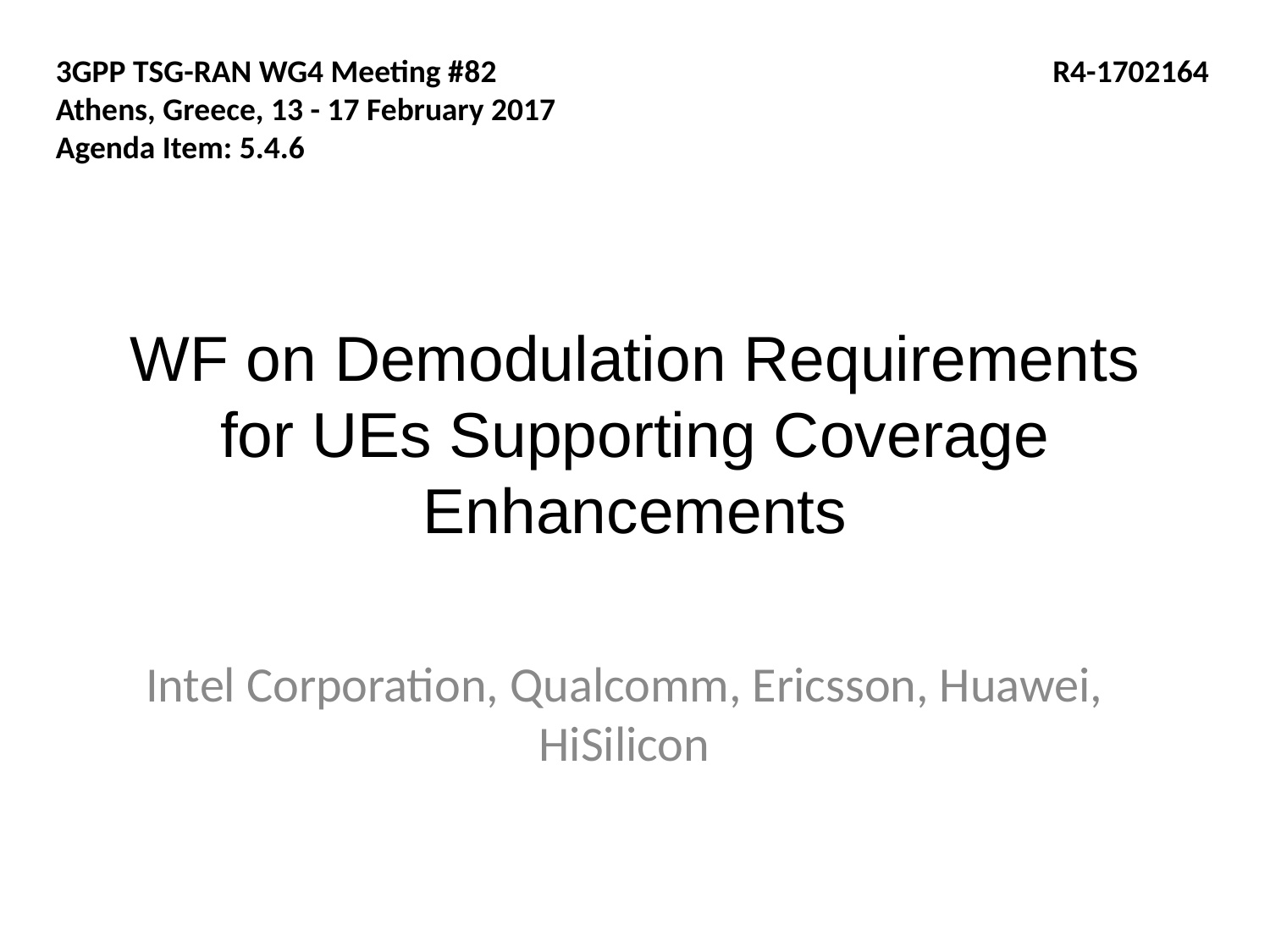

3GPP TSG-RAN WG4 Meeting #82
Athens, Greece, 13 - 17 February 2017
Agenda Item: 5.4.6
R4-1702164

# WF on Demodulation Requirements for UEs Supporting Coverage Enhancements
Intel Corporation, Qualcomm, Ericsson, Huawei, HiSilicon